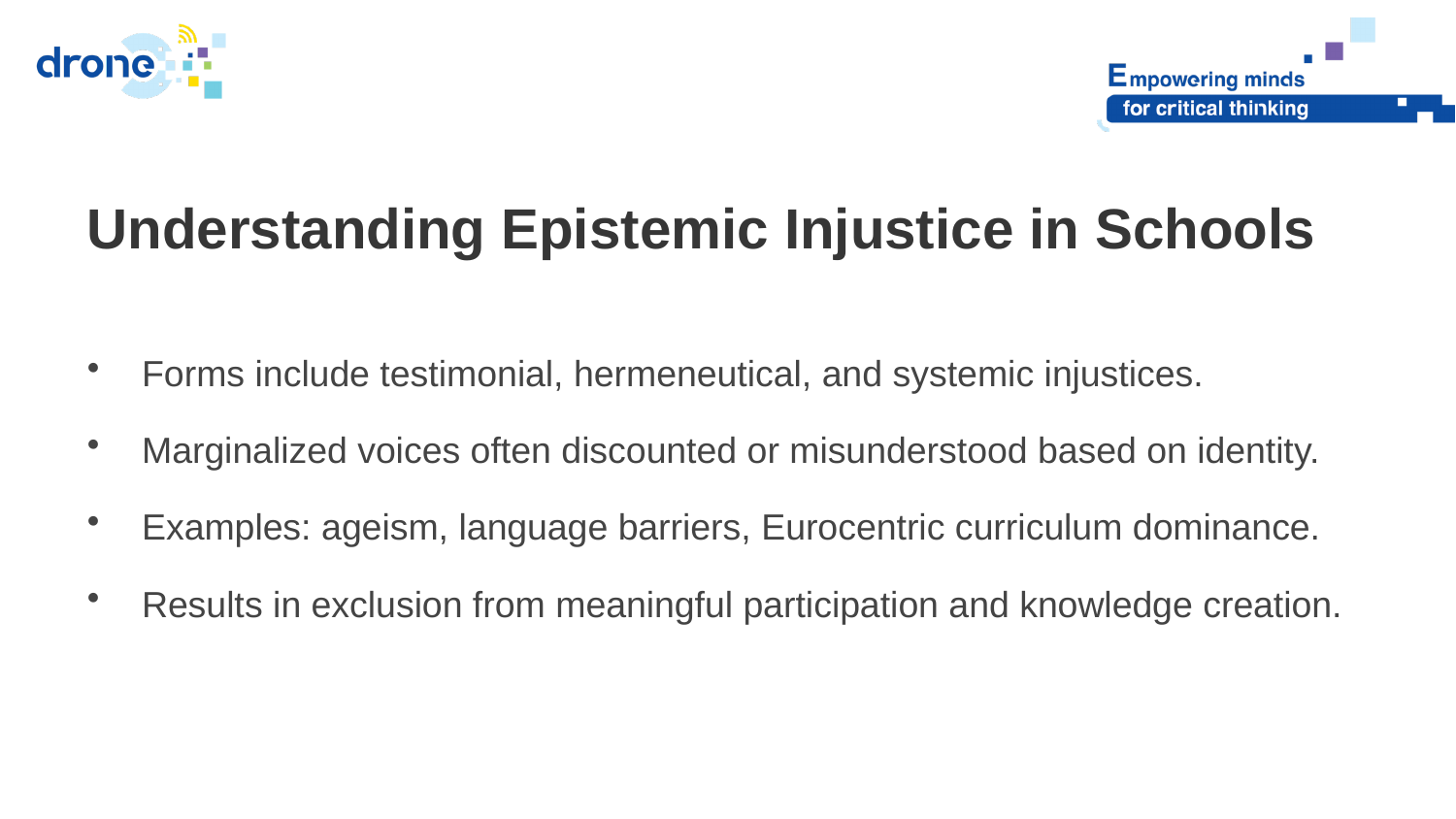

Understanding Epistemic Injustice in Schools
Forms include testimonial, hermeneutical, and systemic injustices.
Marginalized voices often discounted or misunderstood based on identity.
Examples: ageism, language barriers, Eurocentric curriculum dominance.
Results in exclusion from meaningful participation and knowledge creation.